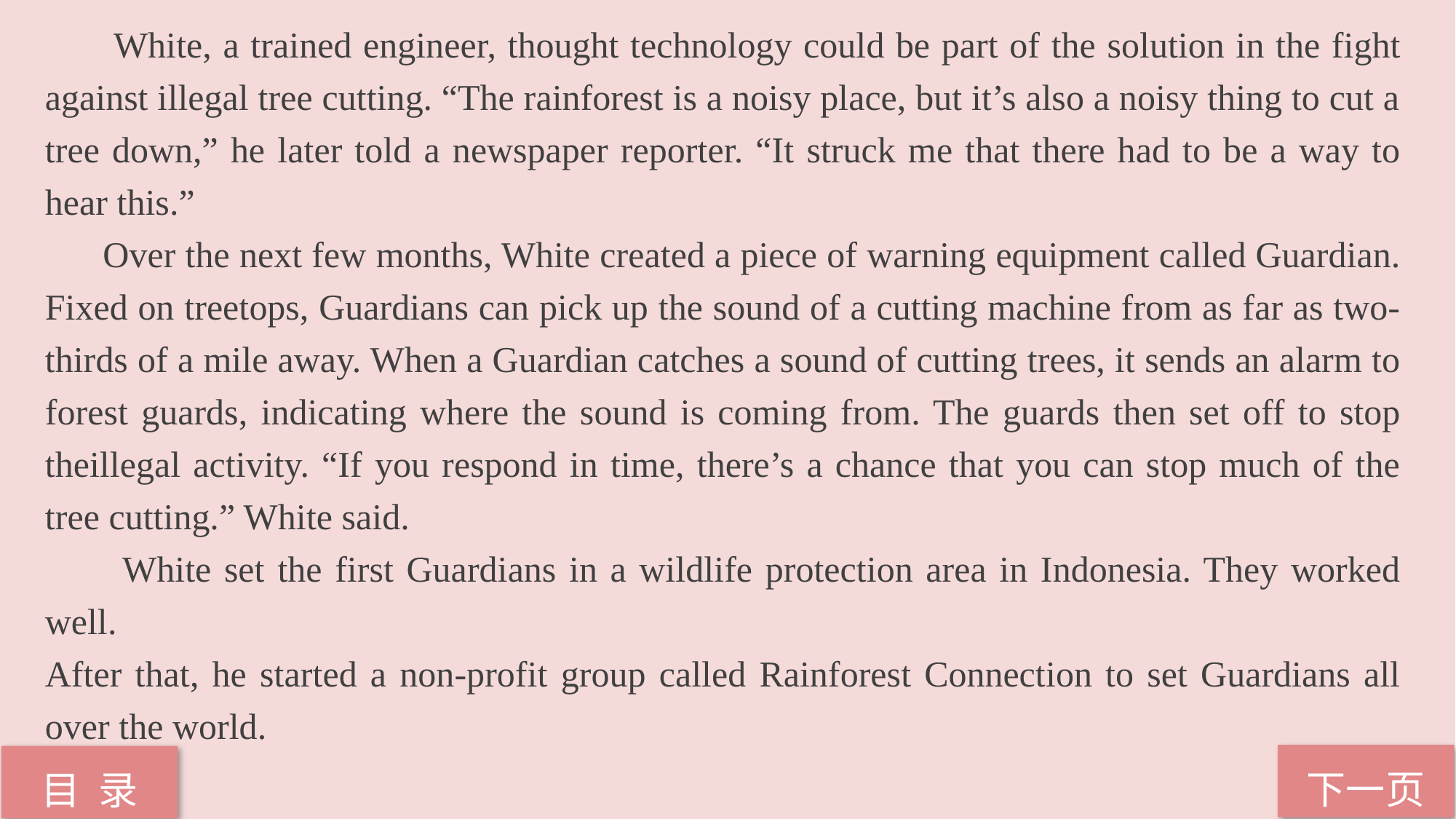

White, a trained engineer, thought technology could be part of the solution in the fight against illegal tree cutting. “The rainforest is a noisy place, but it’s also a noisy thing to cut a tree down,” he later told a newspaper reporter. “It struck me that there had to be a way to hear this.”
      Over the next few months, White created a piece of warning equipment called Guardian. Fixed on treetops, Guardians can pick up the sound of a cutting machine from as far as two-thirds of a mile away. When a Guardian catches a sound of cutting trees, it sends an alarm to forest guards, indicating where the sound is coming from. The guards then set off to stop theillegal activity. “If you respond in time, there’s a chance that you can stop much of the tree cutting.” White said.
      White set the first Guardians in a wildlife protection area in Indonesia. They worked well.
After that, he started a non-profit group called Rainforest Connection to set Guardians all over the world.